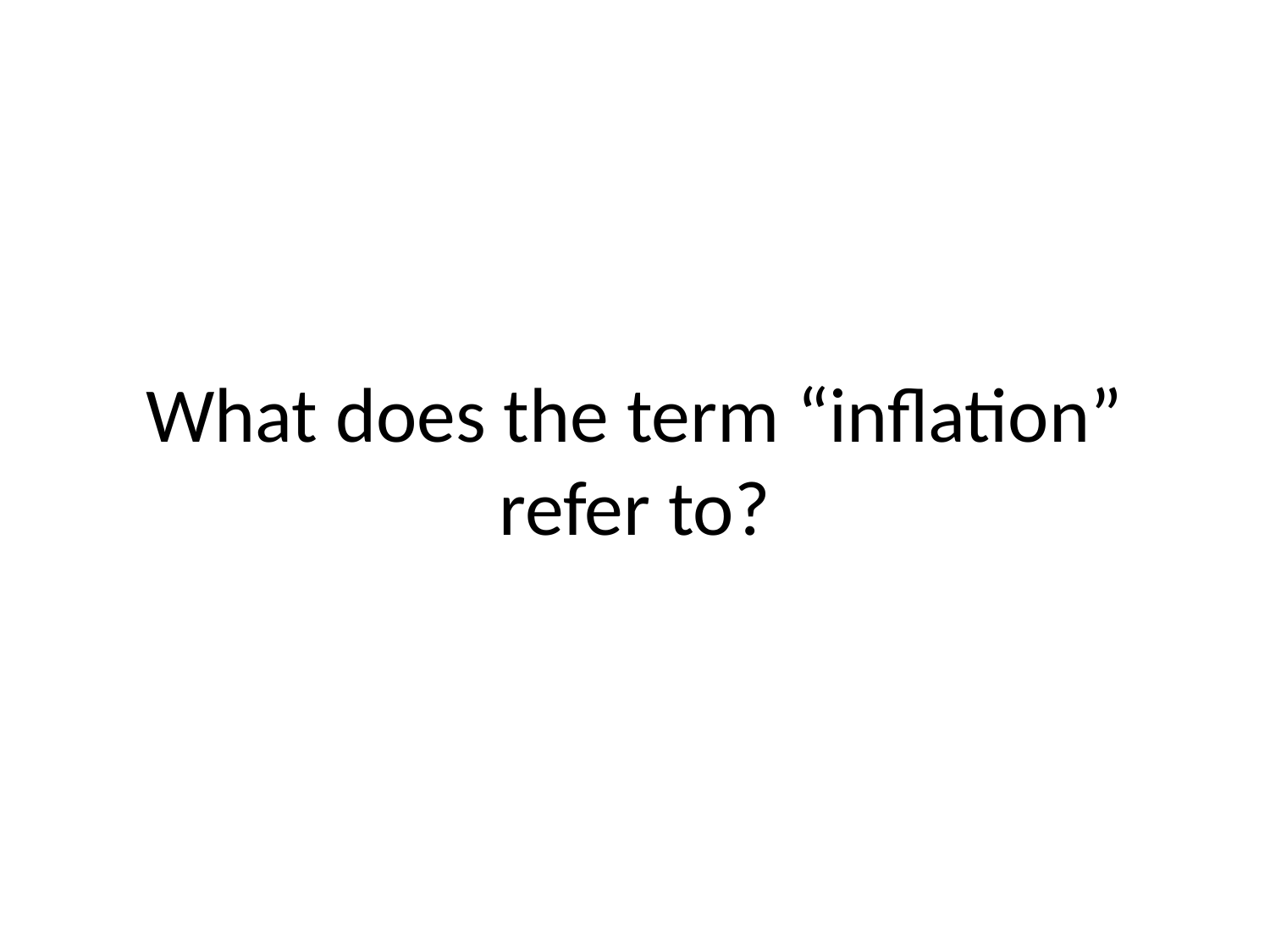

# What does the term “inflation” refer to?